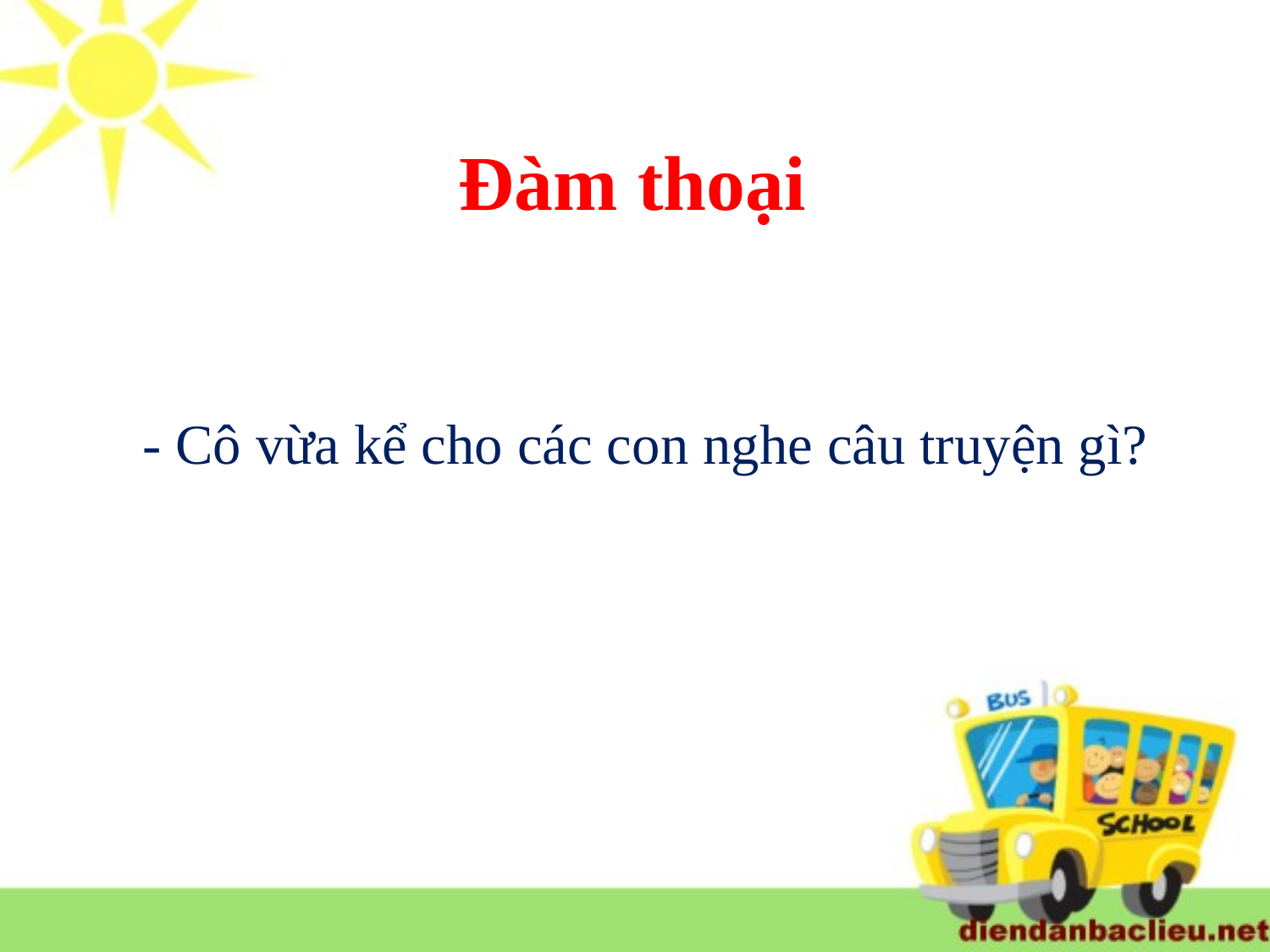

Đàm thoại
- Cô vừa kể cho các con nghe câu truyện gì?